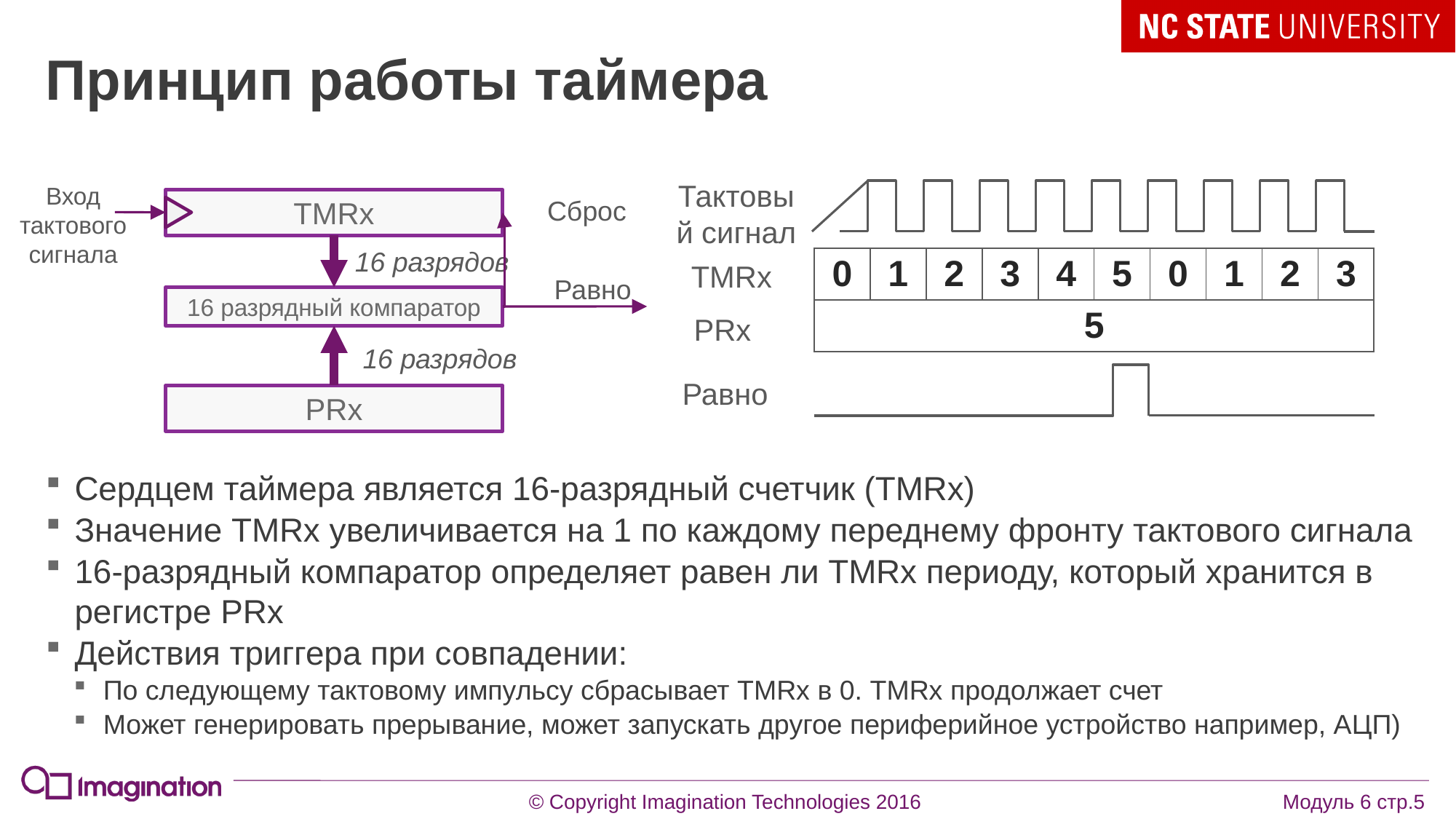

# Принцип работы таймера
Тактовый сигнал
Вход тактового сигнала
Сброс
TMRx

16 разрядов
Равно
16 разрядный компаратор
16 разрядов
PRx

| 0 | 1 | 2 | 3 | 4 | 5 | 0 | 1 | 2 | 3 |
| --- | --- | --- | --- | --- | --- | --- | --- | --- | --- |
| 5 |  |  |  |  |  |  |  |  |  |
TMRx
PRx

Равно
Сердцем таймера является 16-разрядный счетчик (TMRx)
Значение TMRx увеличивается на 1 по каждому переднему фронту тактового сигнала
16-разрядный компаратор определяет равен ли TMRx периоду, который хранится в регистре PRx
Действия триггера при совпадении:
По следующему тактовому импульсу сбрасывает TMRx в 0. TMRx продолжает счет
Может генерировать прерывание, может запускать другое периферийное устройство например, АЦП)